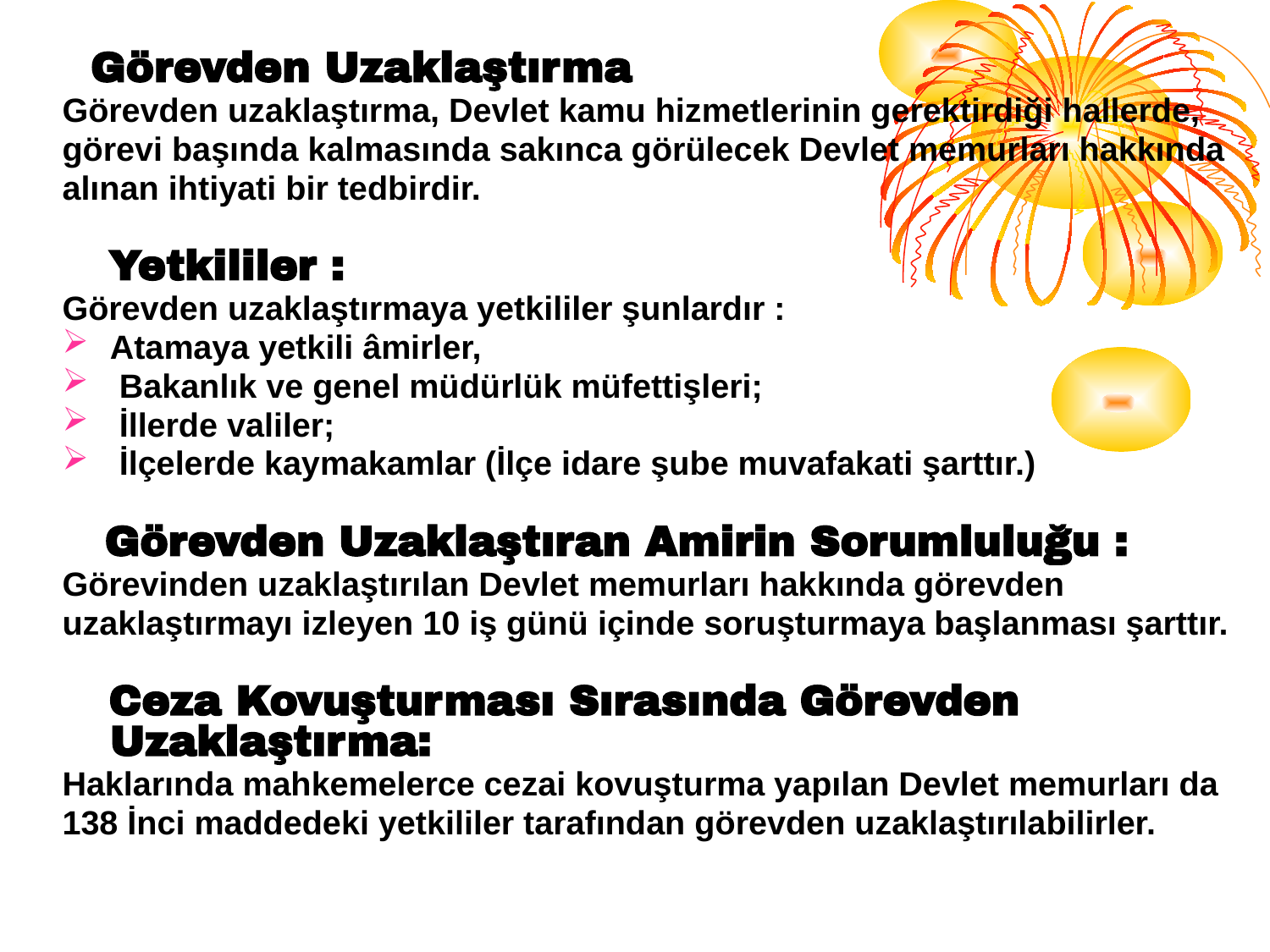

Görevden Uzaklaştırma
Görevden uzaklaştırma, Devlet kamu hizmetlerinin gerektirdiği hallerde,
görevi başında kalmasında sakınca görülecek Devlet memurları hakkında
alınan ihtiyati bir tedbirdir.

     Yetkililer :
Görevden uzaklaştırmaya yetkililer şunlardır :
Atamaya yetkili âmirler,
 Bakanlık ve genel müdürlük müfettişleri;
 İllerde valiler;
 İlçelerde kaymakamlar (İlçe idare şube muvafakati şarttır.)

   Görevden Uzaklaştıran Amirin Sorumluluğu :
Görevinden uzaklaştırılan Devlet memurları hakkında görevden
uzaklaştırmayı izleyen 10 iş günü içinde soruşturmaya başlanması şarttır.

     Ceza Kovuşturması Sırasında Görevden Uzaklaştırma:
Haklarında mahkemelerce cezai kovuşturma yapılan Devlet memurları da
138 İnci maddedeki yetkililer tarafından görevden uzaklaştırılabilirler.